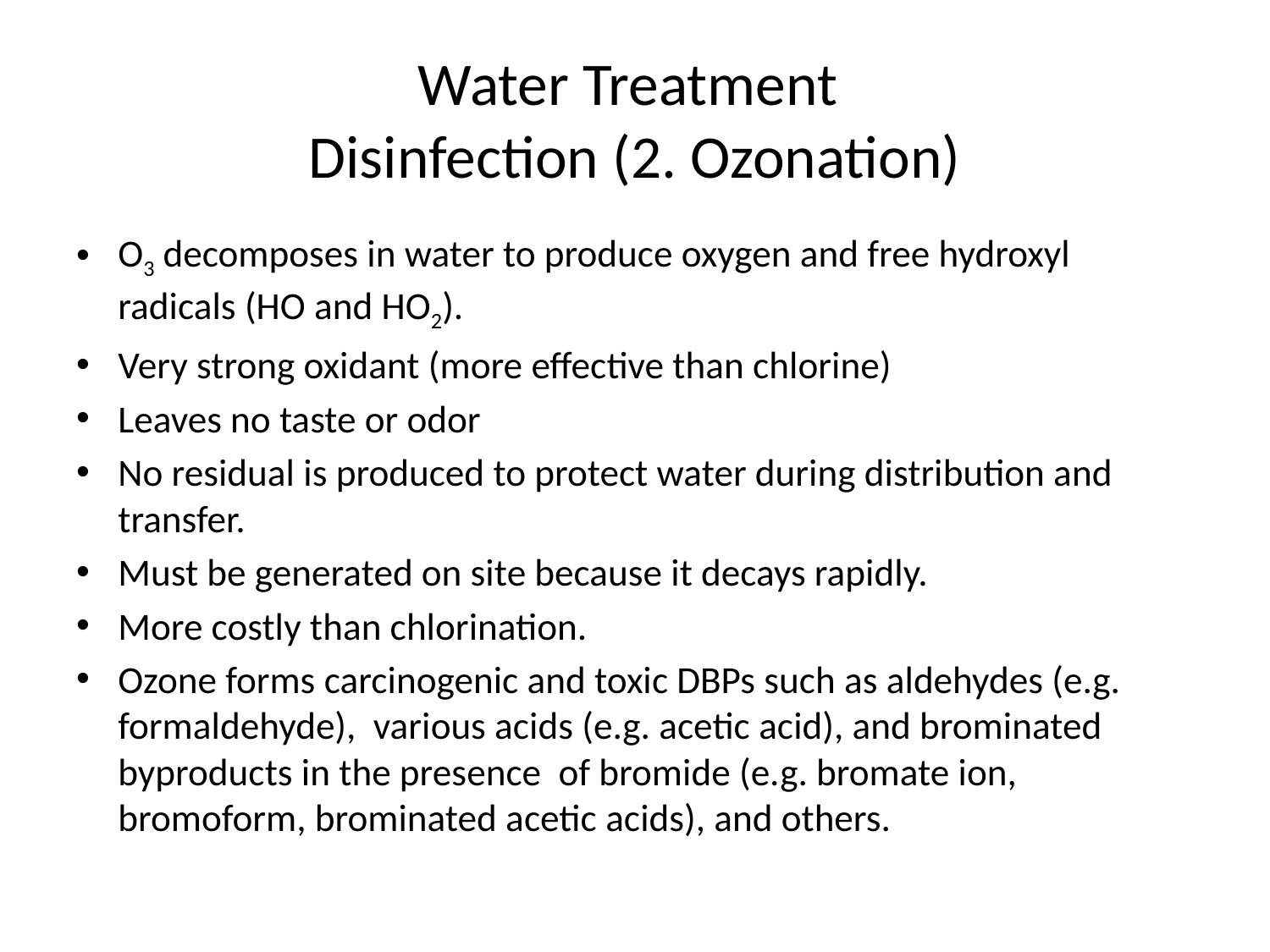

# Water Treatment Disinfection (2. Ozonation)
O3 decomposes in water to produce oxygen and free hydroxyl radicals (HO and HO2).
Very strong oxidant (more effective than chlorine)
Leaves no taste or odor
No residual is produced to protect water during distribution and transfer.
Must be generated on site because it decays rapidly.
More costly than chlorination.
Ozone forms carcinogenic and toxic DBPs such as aldehydes (e.g. formaldehyde),  various acids (e.g. acetic acid), and brominated byproducts in the presence  of bromide (e.g. bromate ion, bromoform, brominated acetic acids), and others.